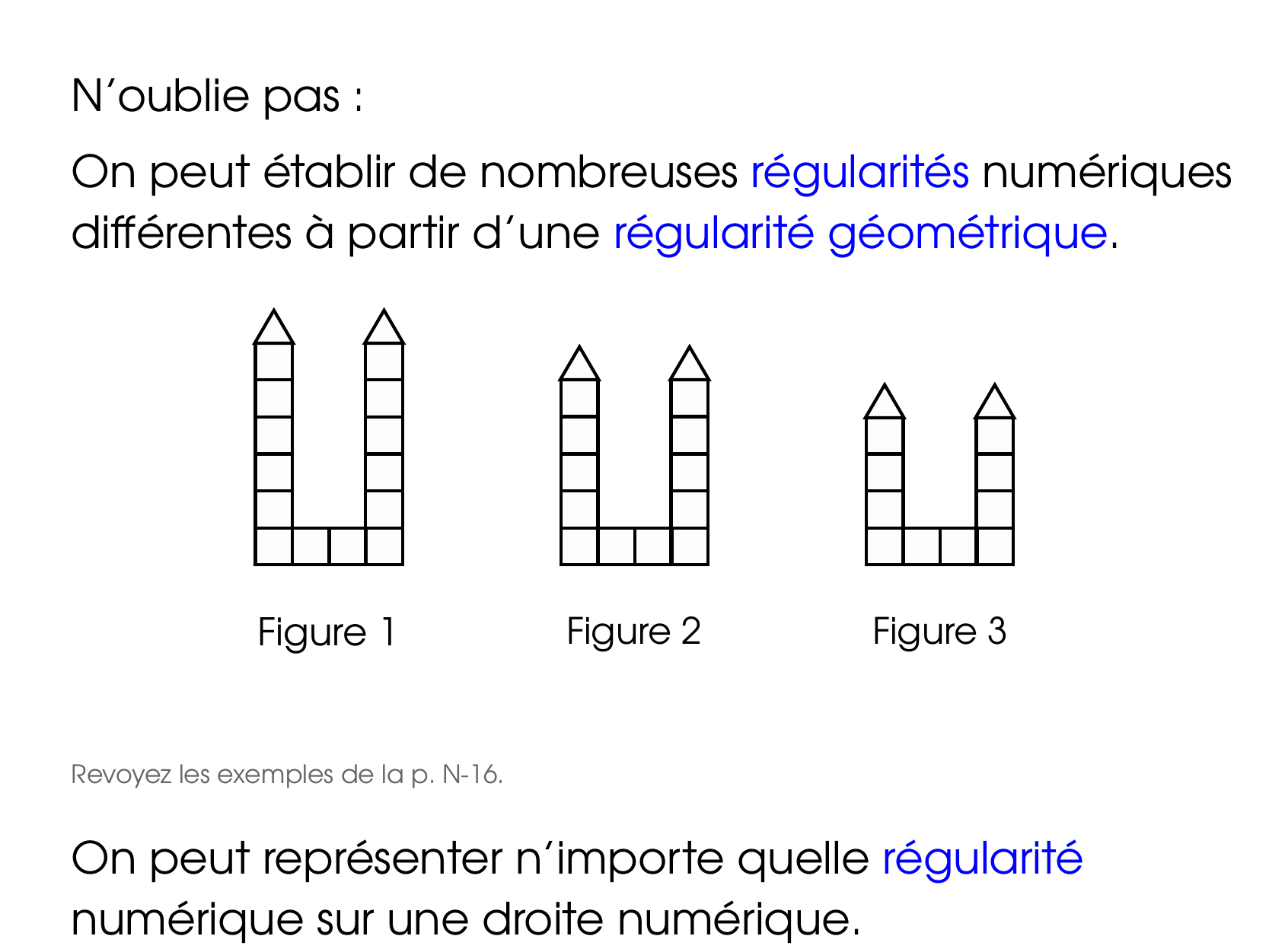

N’oublie pas :
On peut établir de nombreuses régularités numériques différentes à partir d’une régularité géométrique.

Figure 1

Figure 2

Figure 3
Revoyez les exemples de la p. N-16.
On peut représenter n’importe quelle régularité numérique sur une droite numérique.